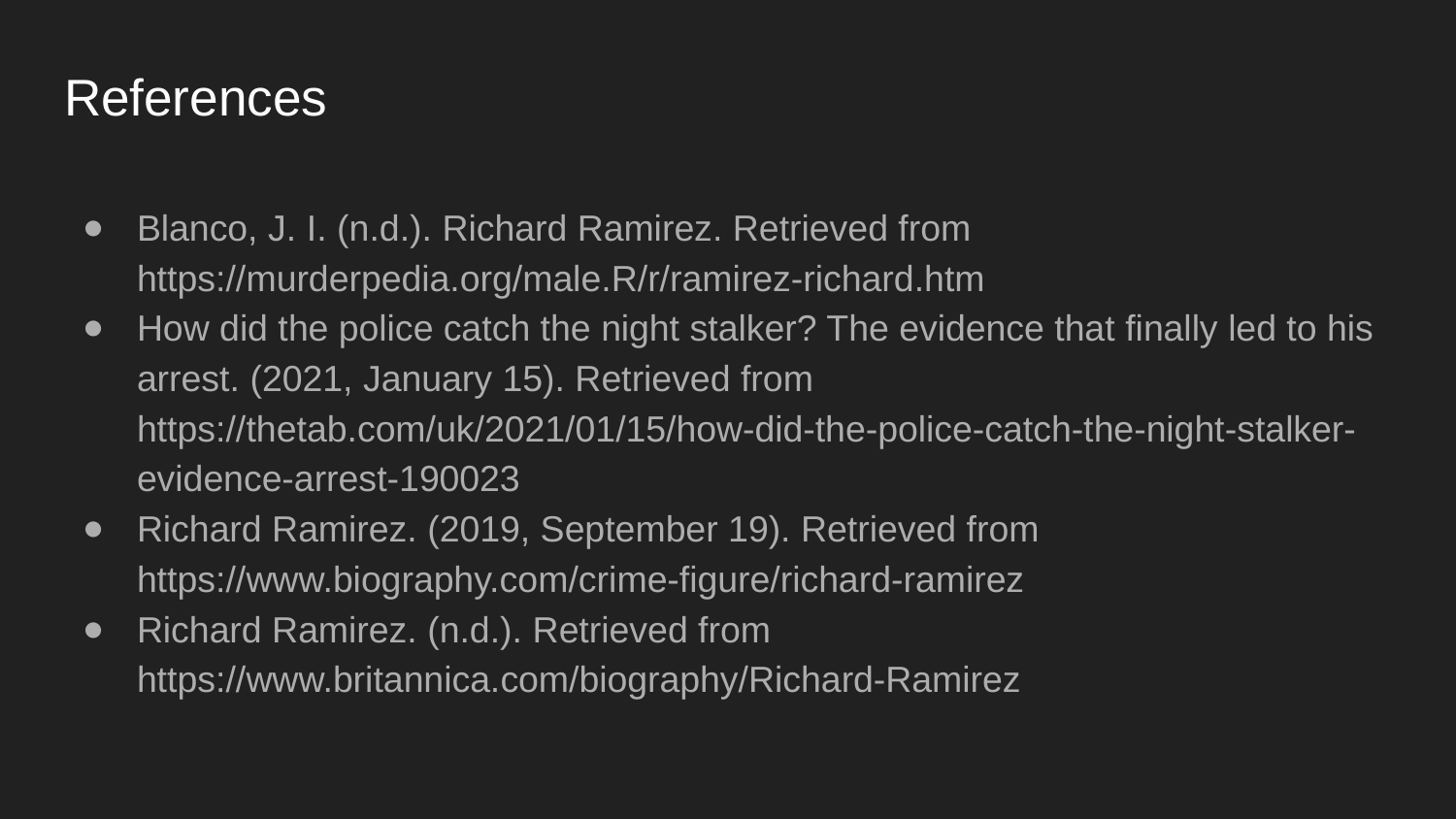

# References
Blanco, J. I. (n.d.). Richard Ramirez. Retrieved from https://murderpedia.org/male.R/r/ramirez-richard.htm
How did the police catch the night stalker? The evidence that finally led to his arrest. (2021, January 15). Retrieved from https://thetab.com/uk/2021/01/15/how-did-the-police-catch-the-night-stalker-evidence-arrest-190023
Richard Ramirez. (2019, September 19). Retrieved from https://www.biography.com/crime-figure/richard-ramirez
Richard Ramirez. (n.d.). Retrieved from https://www.britannica.com/biography/Richard-Ramirez